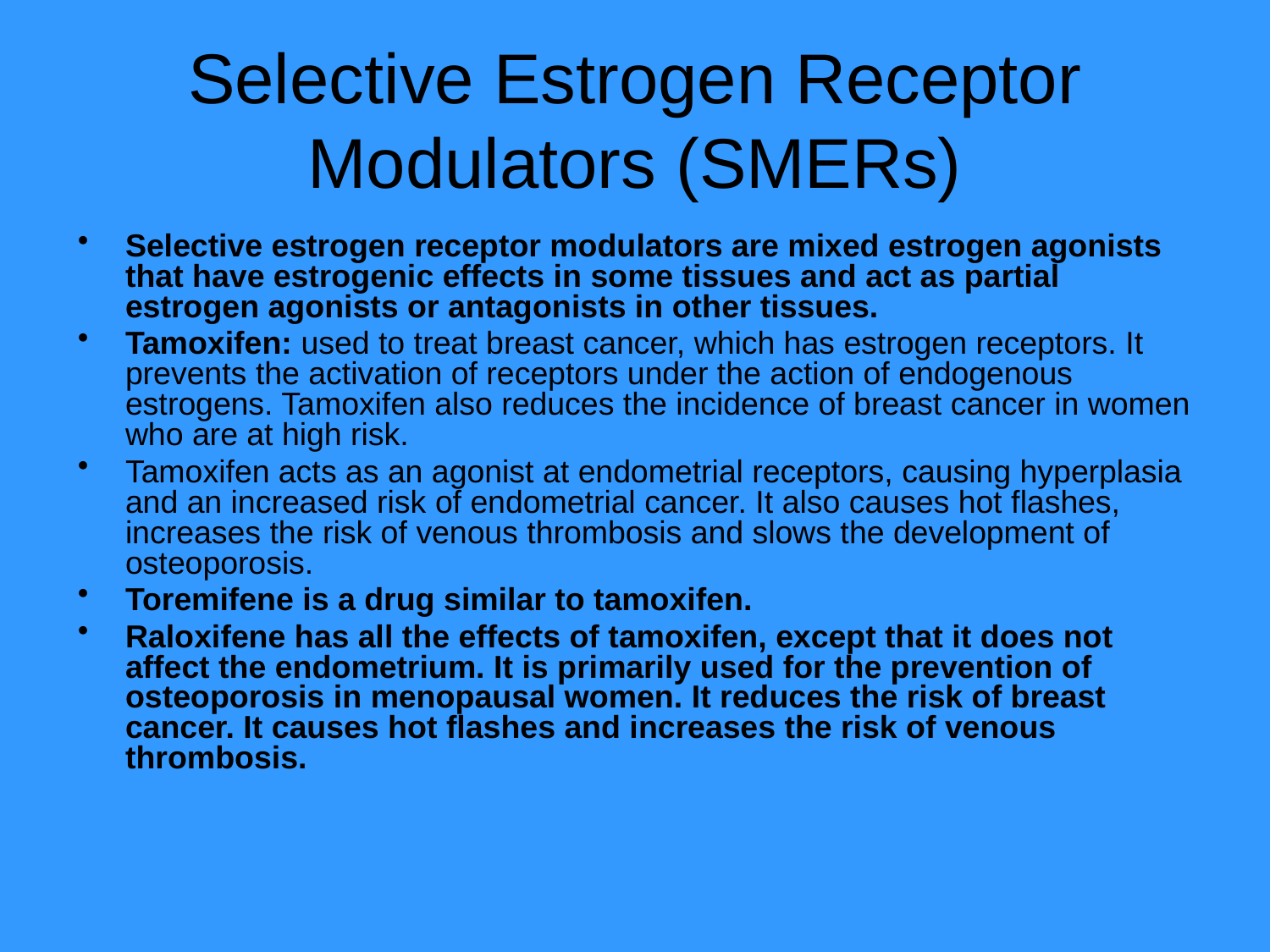

# Selective Estrogen Receptor Modulators (SMERs)
Selective estrogen receptor modulators are mixed estrogen agonists that have estrogenic effects in some tissues and act as partial estrogen agonists or antagonists in other tissues.
Tamoxifen: used to treat breast cancer, which has estrogen receptors. It prevents the activation of receptors under the action of endogenous estrogens. Tamoxifen also reduces the incidence of breast cancer in women who are at high risk.
Tamoxifen acts as an agonist at endometrial receptors, causing hyperplasia and an increased risk of endometrial cancer. It also causes hot flashes, increases the risk of venous thrombosis and slows the development of osteoporosis.
Toremifene is a drug similar to tamoxifen.
Raloxifene has all the effects of tamoxifen, except that it does not affect the endometrium. It is primarily used for the prevention of osteoporosis in menopausal women. It reduces the risk of breast cancer. It causes hot flashes and increases the risk of venous thrombosis.